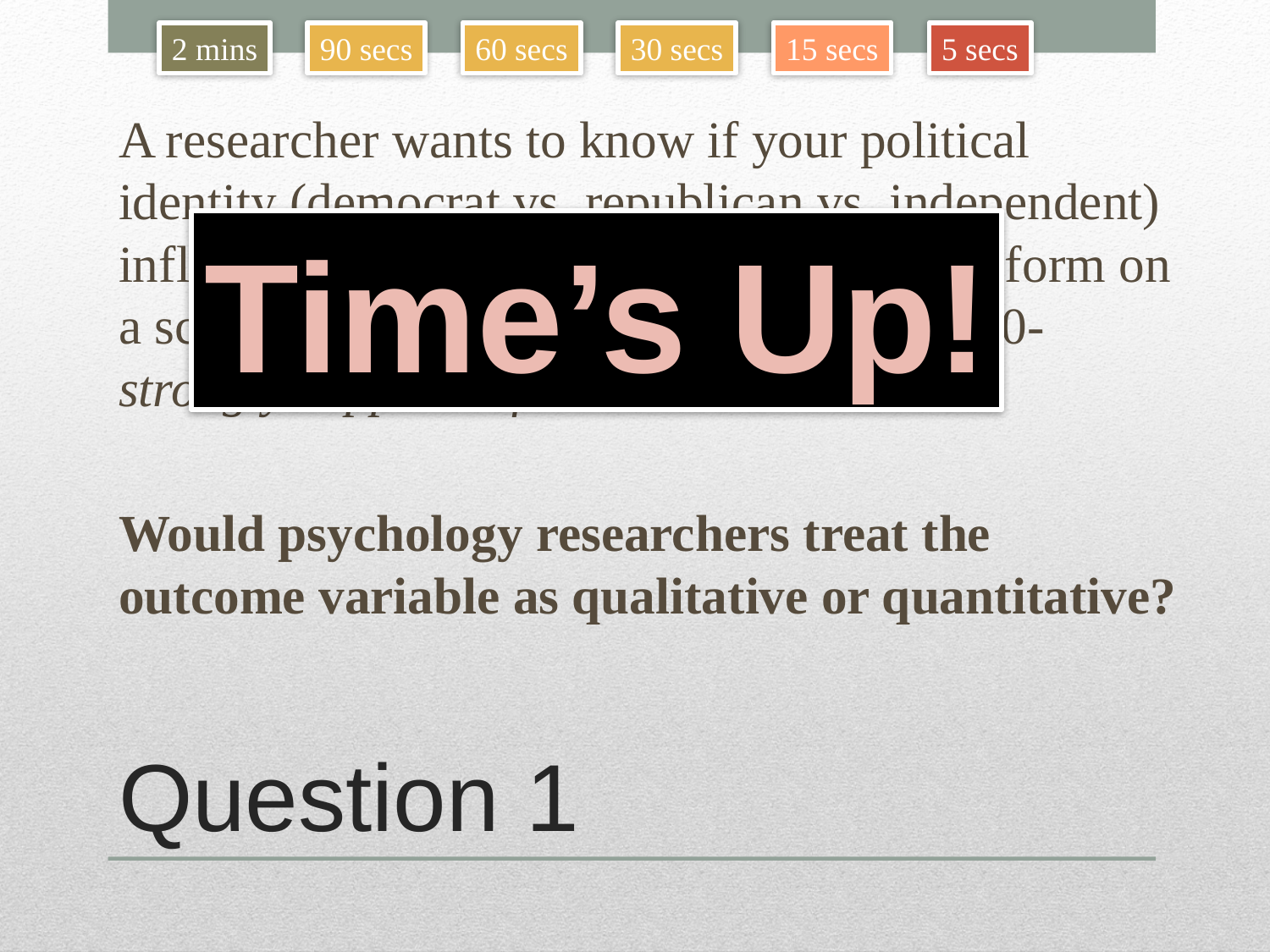

2 mins
90 secs
60 secs
30 secs
15 secs
5 secs
A researcher wants to know if your political identity (democrat vs. republican vs. independent) influences your support for immigration reform on a scale from 1-strongly oppose reform to 10-strongly support reform.

Would psychology researchers treat the outcome variable as qualitative or quantitative?
Time’s Up!
# Question 1